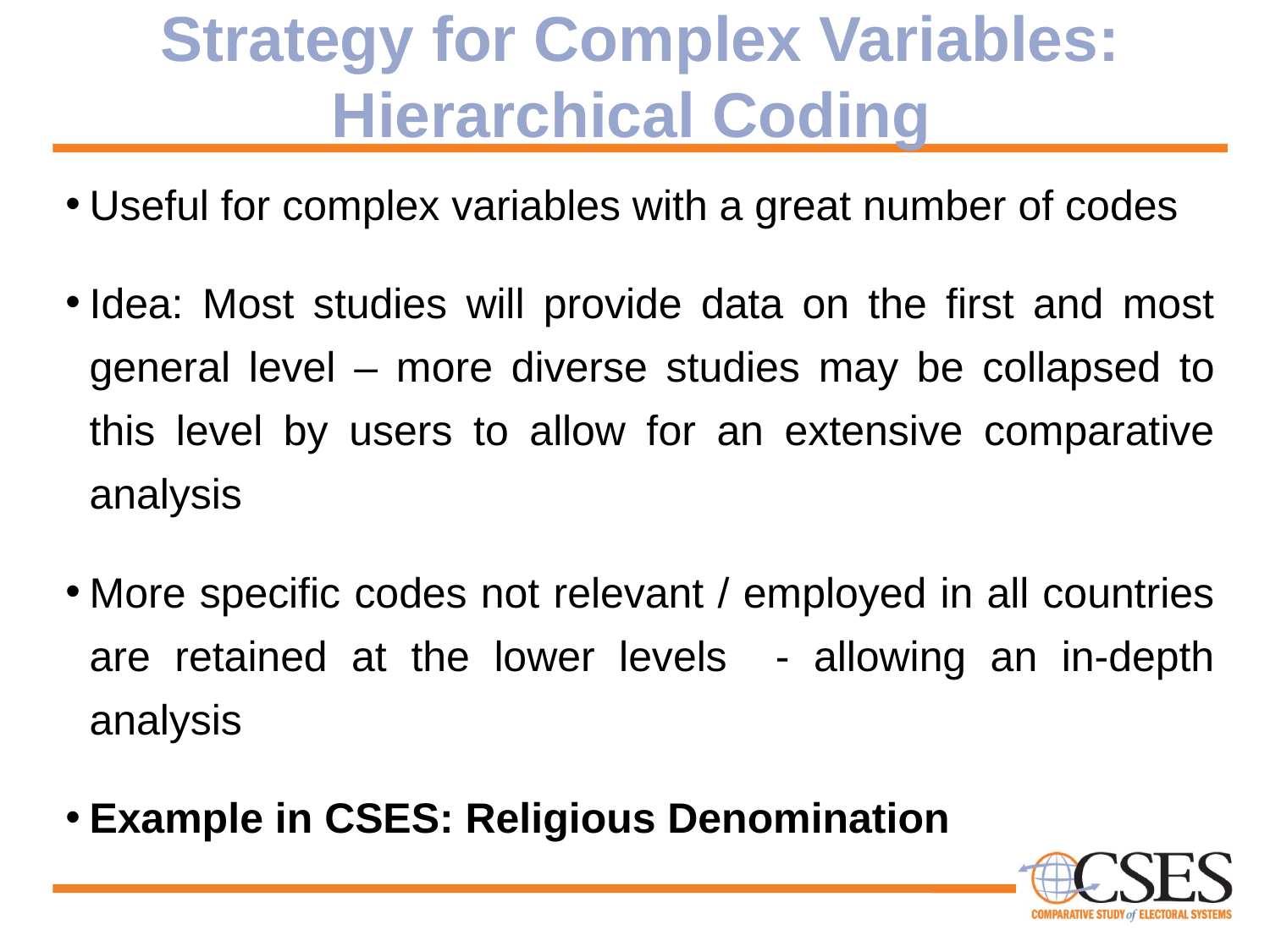

# Strategy for Complex Variables: Hierarchical Coding
Useful for complex variables with a great number of codes
Idea: Most studies will provide data on the first and most general level – more diverse studies may be collapsed to this level by users to allow for an extensive comparative analysis
More specific codes not relevant / employed in all countries are retained at the lower levels  - allowing an in-depth analysis
Example in CSES: Religious Denomination